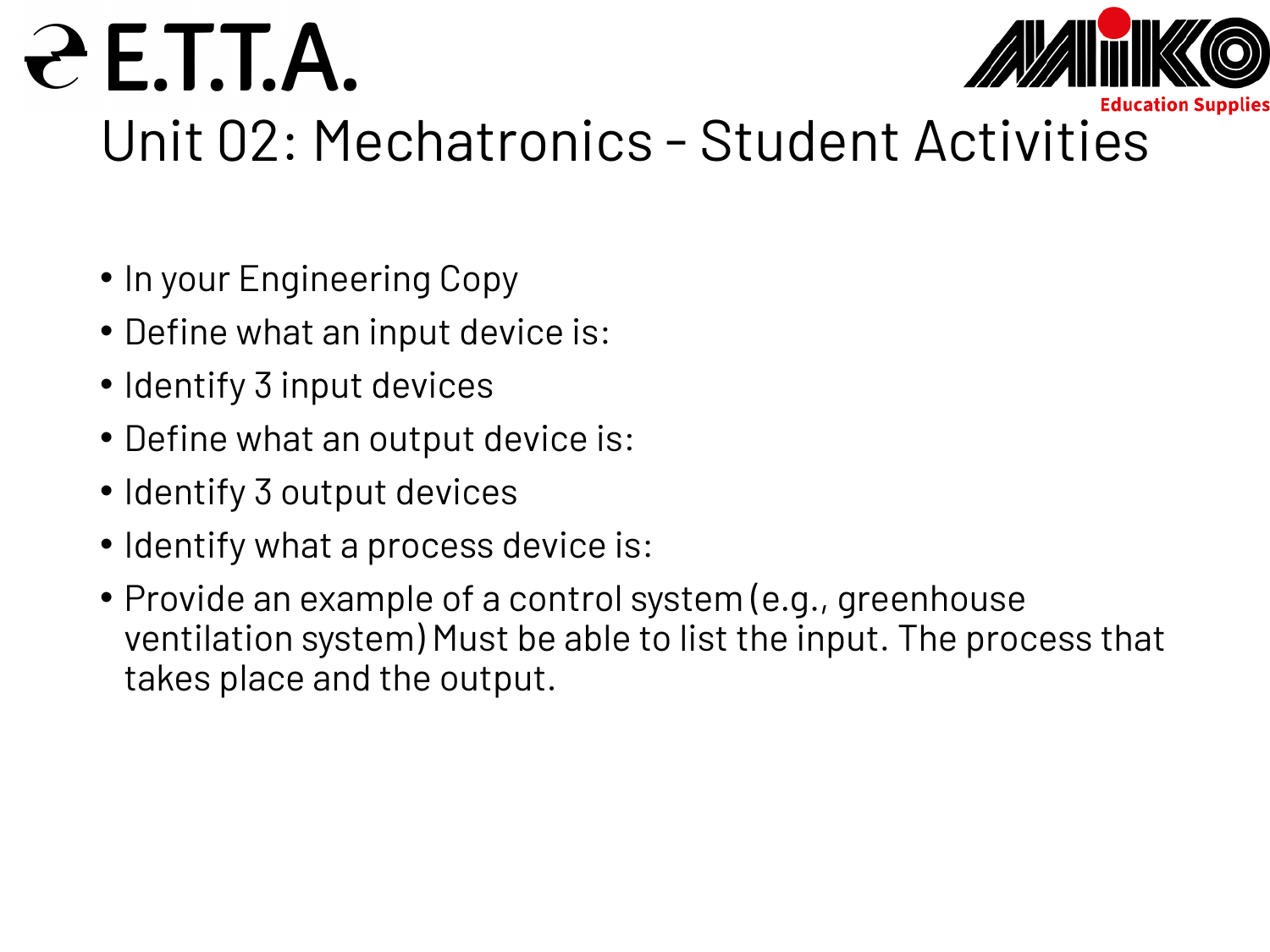

# Unit 02: Mechatronics - Student Activities
In your Engineering Copy
Define what an input device is:
Identify 3 input devices
Define what an output device is:
Identify 3 output devices
Identify what a process device is:
Provide an example of a control system (e.g., greenhouse ventilation system) Must be able to list the input. The process that takes place and the output.